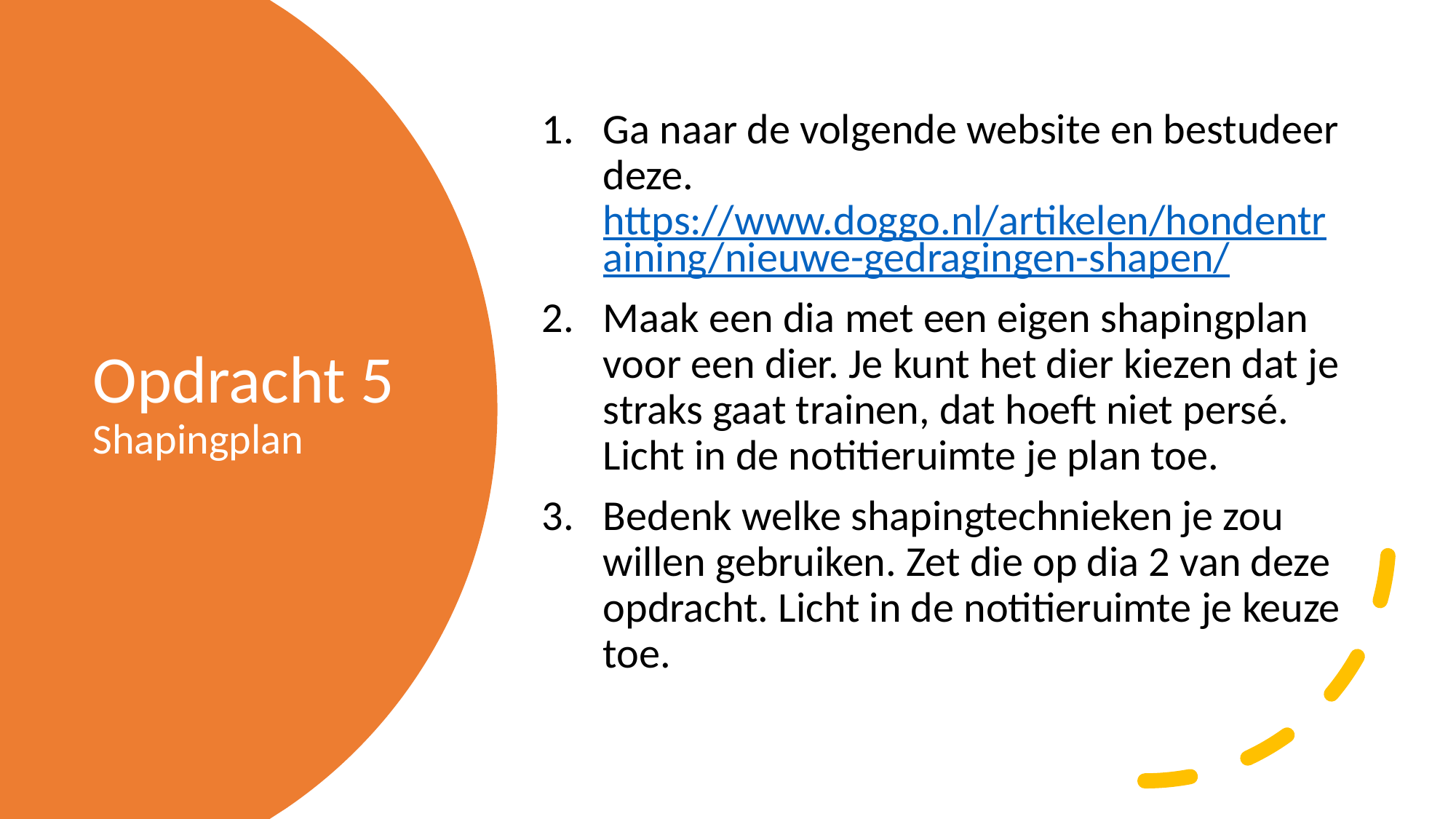

Ga naar de volgende website en bestudeer deze. https://www.doggo.nl/artikelen/hondentraining/nieuwe-gedragingen-shapen/
Maak een dia met een eigen shapingplan voor een dier. Je kunt het dier kiezen dat je straks gaat trainen, dat hoeft niet persé. Licht in de notitieruimte je plan toe.
Bedenk welke shapingtechnieken je zou willen gebruiken. Zet die op dia 2 van deze opdracht. Licht in de notitieruimte je keuze toe.

# Opdracht 5 Shapingplan